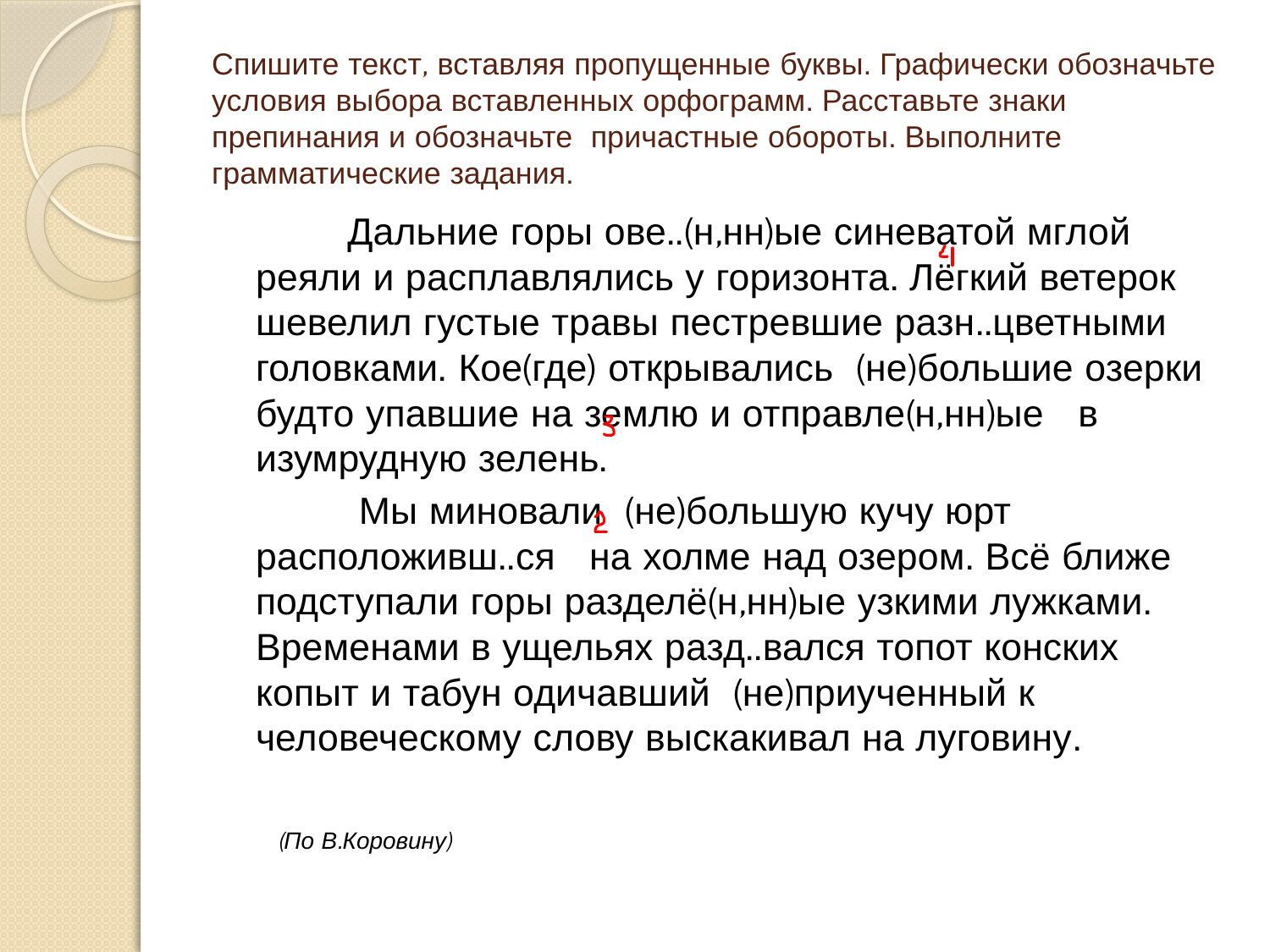

# Спишите текст, вставляя пропущенные буквы. Графически обозначьте условия выбора вставленных орфограмм. Расставьте знаки препинания и обозначьте  причастные обороты. Выполните грамматические задания.
           Дальние горы ове..(н,нн)ые синеватой мглой реяли и расплавлялись у горизонта. Лёгкий ветерок шевелил густые травы пестревшие разн..цветными головками. Кое(где) открывались  (не)большие озерки будто упавшие на землю и отправле(н,нн)ые   в изумрудную зелень.
            Мы миновали  (не)большую кучу юрт расположивш..ся   на холме над озером. Всё ближе подступали горы разделё(н,нн)ые узкими лужками. Временами в ущельях разд..вался топот конских копыт и табун одичавший  (не)приученный к человеческому слову выскакивал на луговину.
                                                                                           (По В.Коровину)